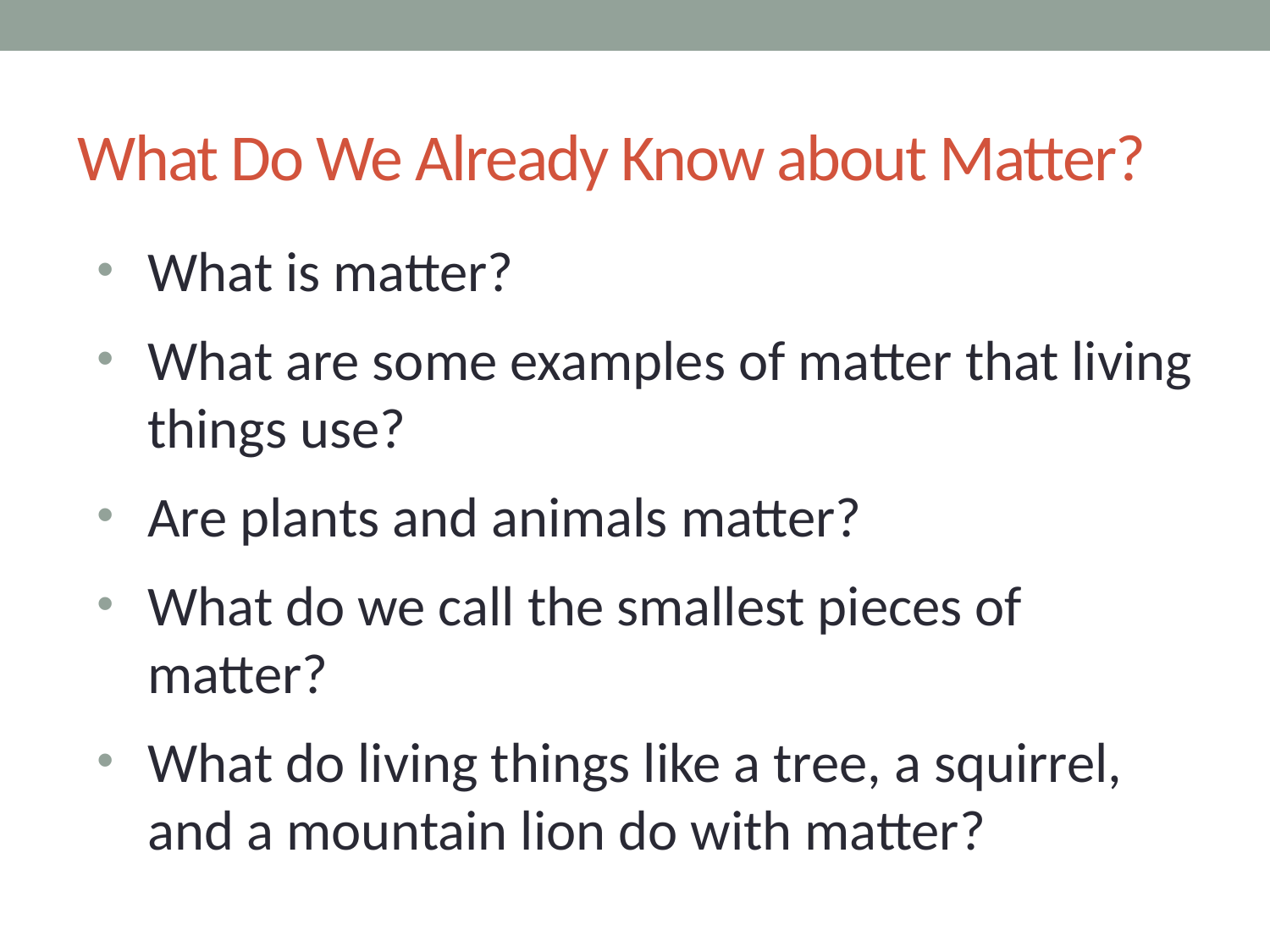

# What Do We Already Know about Matter?
What is matter?
What are some examples of matter that living things use?
Are plants and animals matter?
What do we call the smallest pieces of matter?
What do living things like a tree, a squirrel, and a mountain lion do with matter?